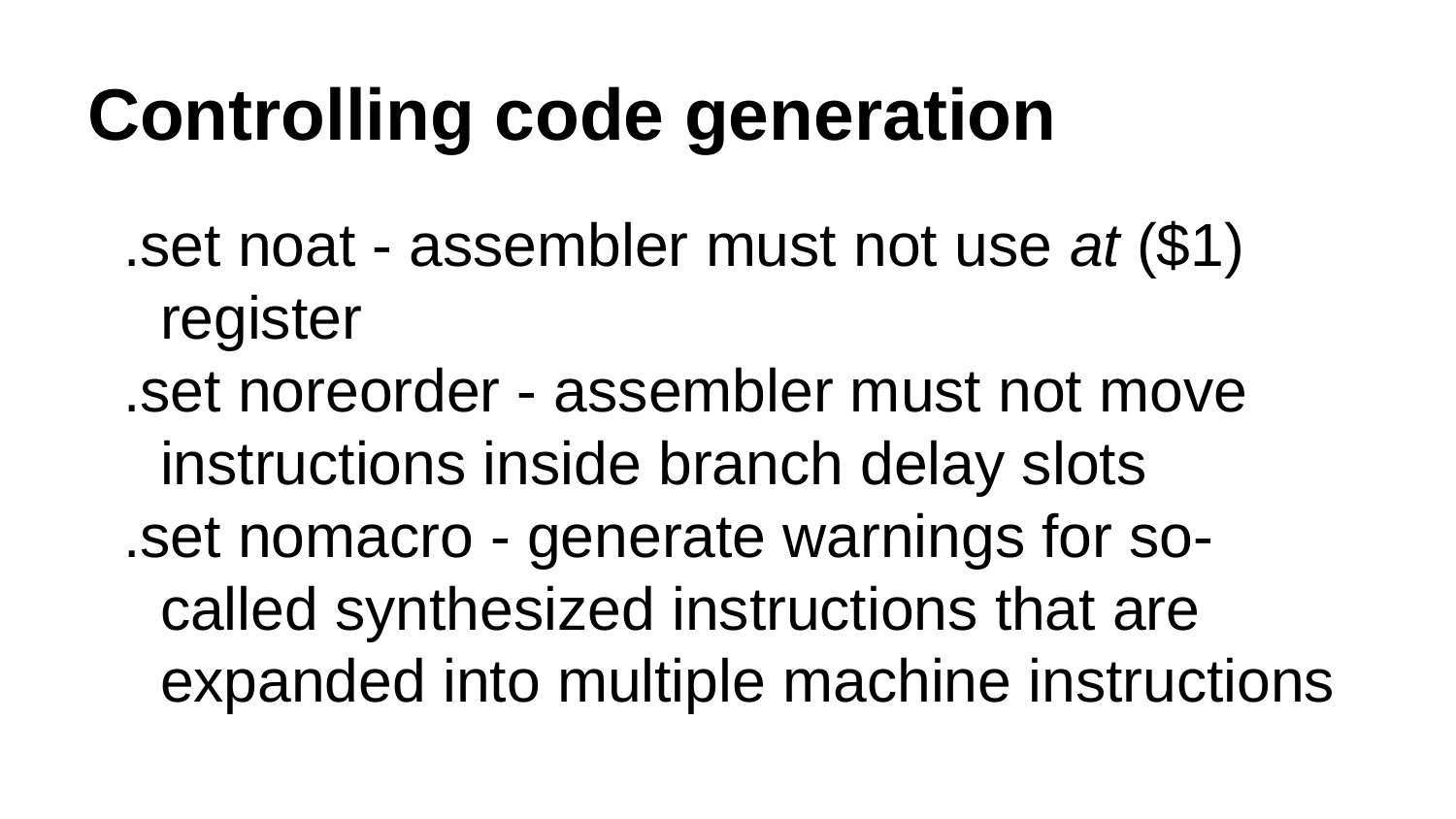

# Controlling code generation
.set noat - assembler must not use at ($1) register
.set noreorder - assembler must not move instructions inside branch delay slots
.set nomacro - generate warnings for so-called synthesized instructions that are expanded into multiple machine instructions